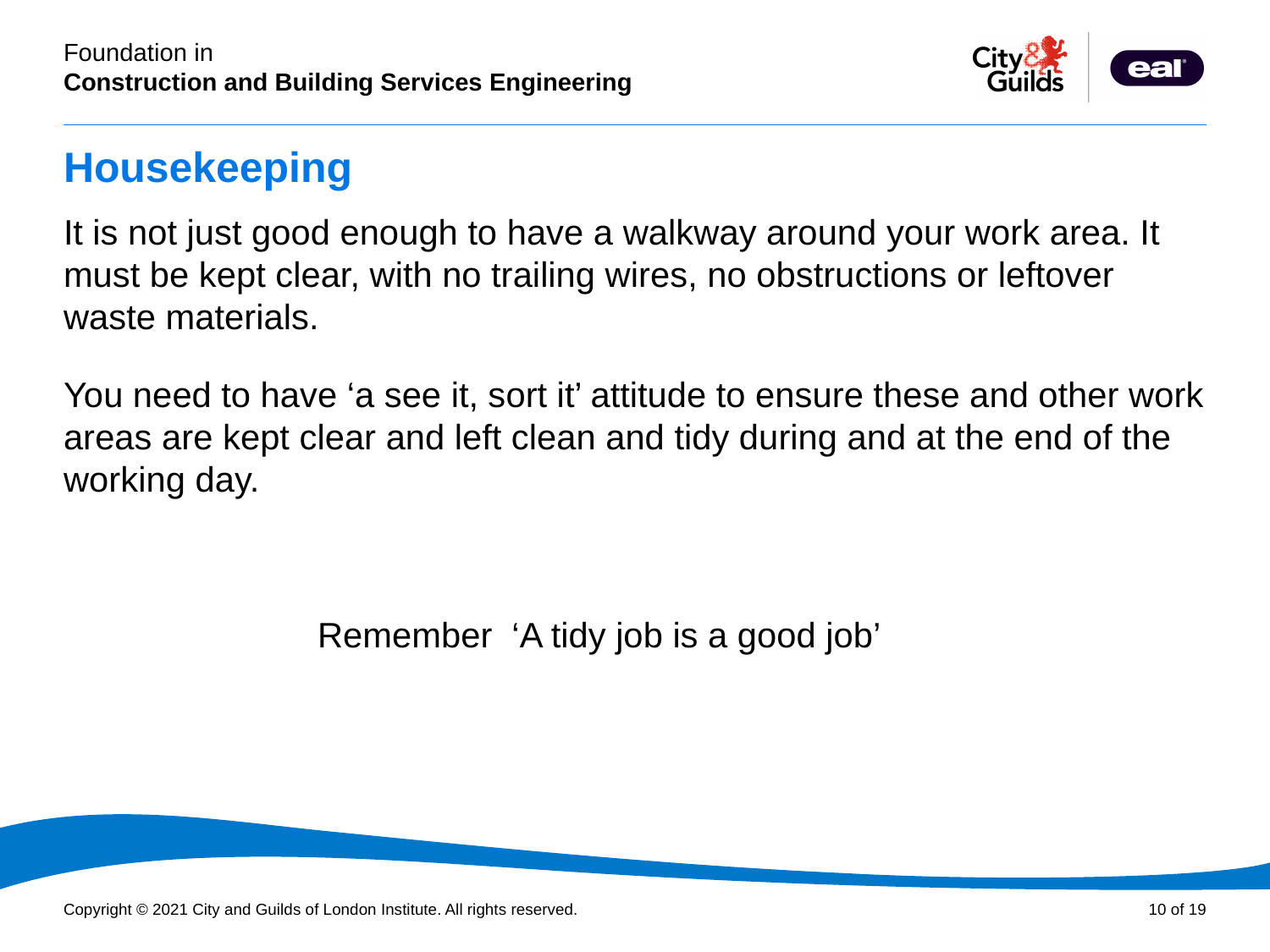

# Housekeeping
It is not just good enough to have a walkway around your work area. It must be kept clear, with no trailing wires, no obstructions or leftover waste materials.
You need to have ‘a see it, sort it’ attitude to ensure these and other work areas are kept clear and left clean and tidy during and at the end of the working day.

		Remember  ‘A tidy job is a good job’